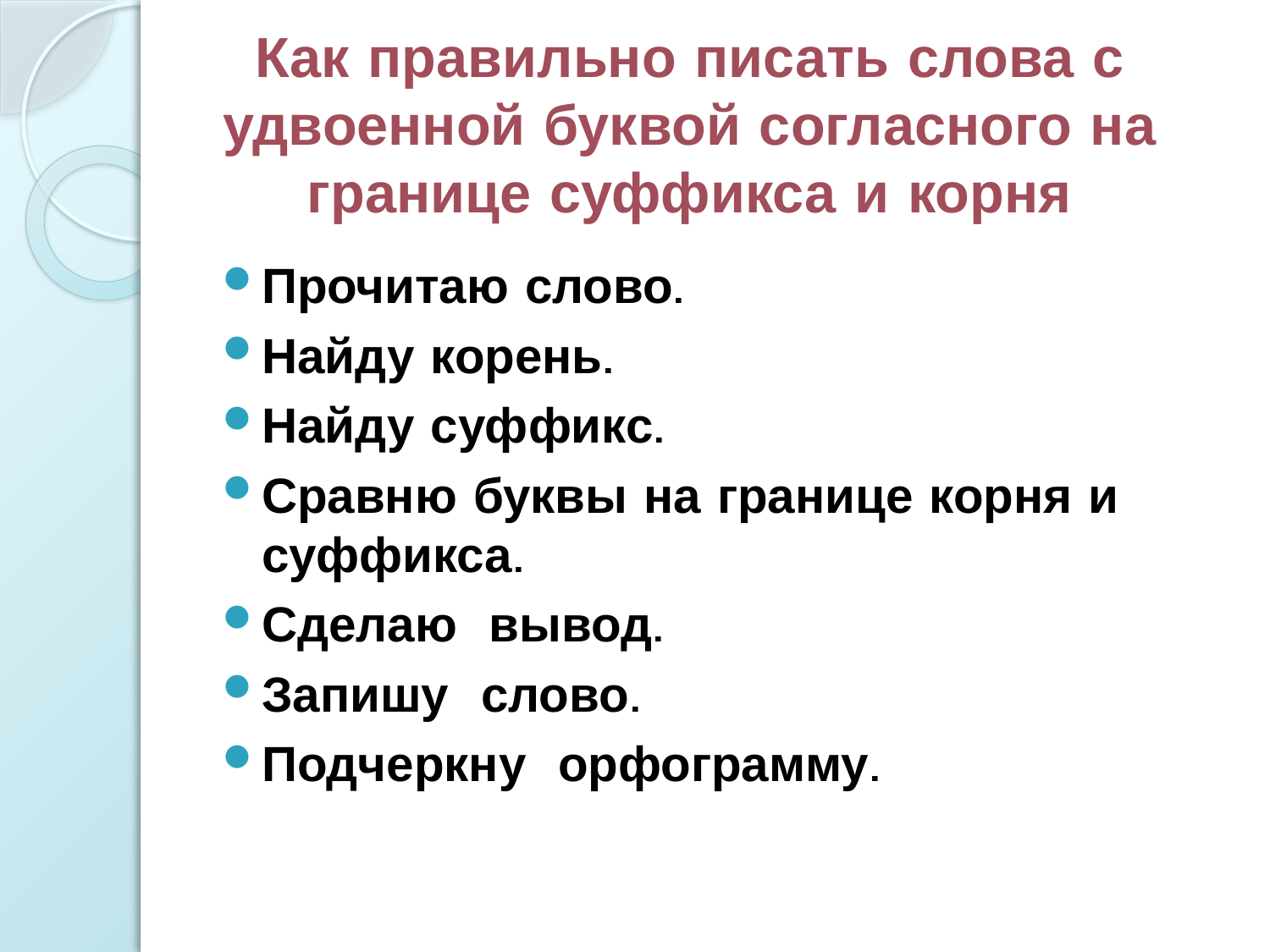

# Как правильно писать слова с удвоенной буквой согласного на границе суффикса и корня
Прочитаю слово.
Найду корень.
Найду суффикс.
Сравню буквы на границе корня и суффикса.
Сделаю  вывод.
Запишу  слово.
Подчеркну  орфограмму.